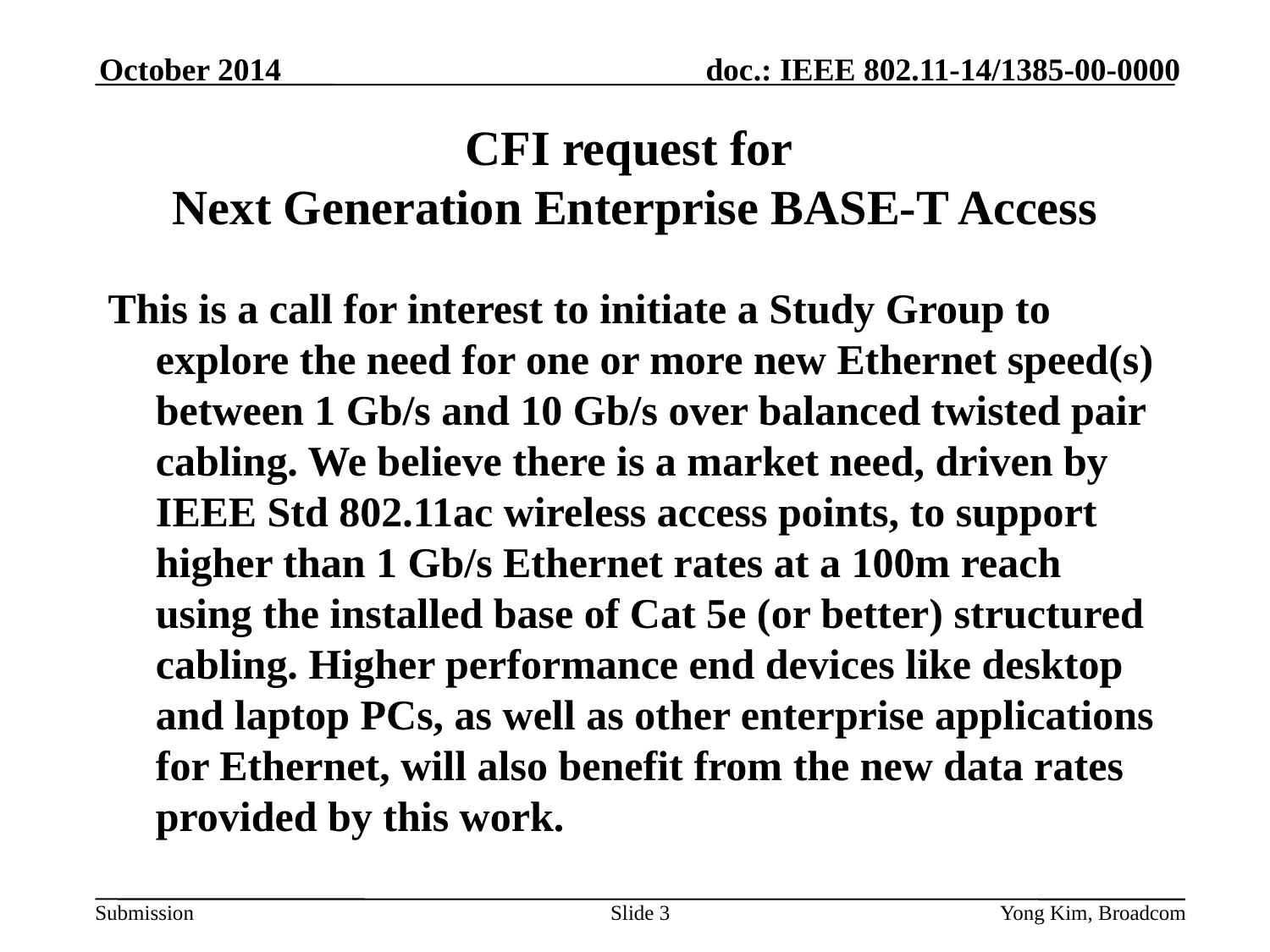

October 2014
# CFI request for Next Generation Enterprise BASE-T Access
This is a call for interest to initiate a Study Group to explore the need for one or more new Ethernet speed(s) between 1 Gb/s and 10 Gb/s over balanced twisted pair cabling. We believe there is a market need, driven by IEEE Std 802.11ac wireless access points, to support higher than 1 Gb/s Ethernet rates at a 100m reach using the installed base of Cat 5e (or better) structured cabling. Higher performance end devices like desktop and laptop PCs, as well as other enterprise applications for Ethernet, will also benefit from the new data rates provided by this work.
Slide 3
Yong Kim, Broadcom